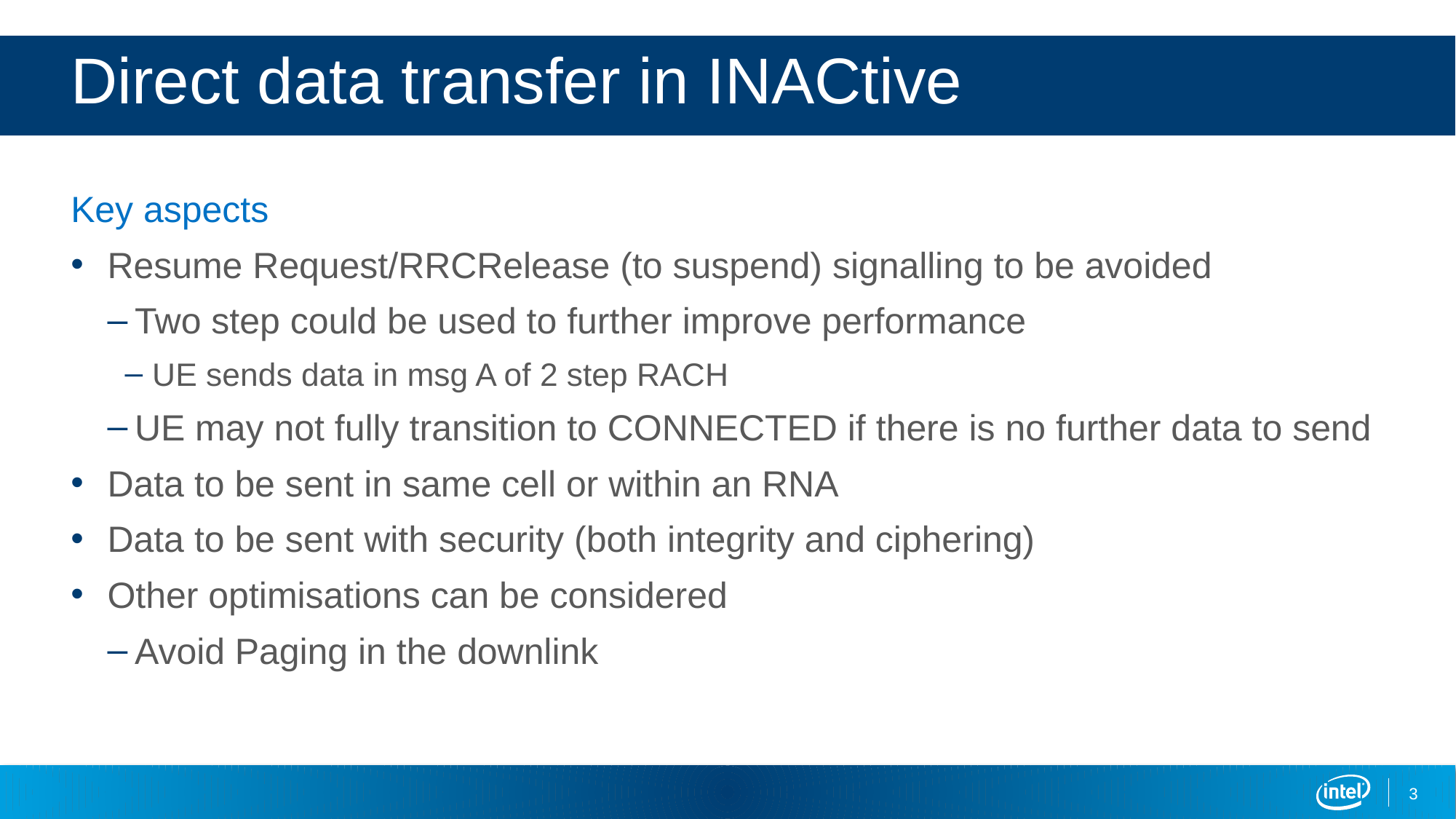

# Direct data transfer in INACtive
Key aspects
Resume Request/RRCRelease (to suspend) signalling to be avoided
Two step could be used to further improve performance
UE sends data in msg A of 2 step RACH
UE may not fully transition to CONNECTED if there is no further data to send
Data to be sent in same cell or within an RNA
Data to be sent with security (both integrity and ciphering)
Other optimisations can be considered
Avoid Paging in the downlink

3